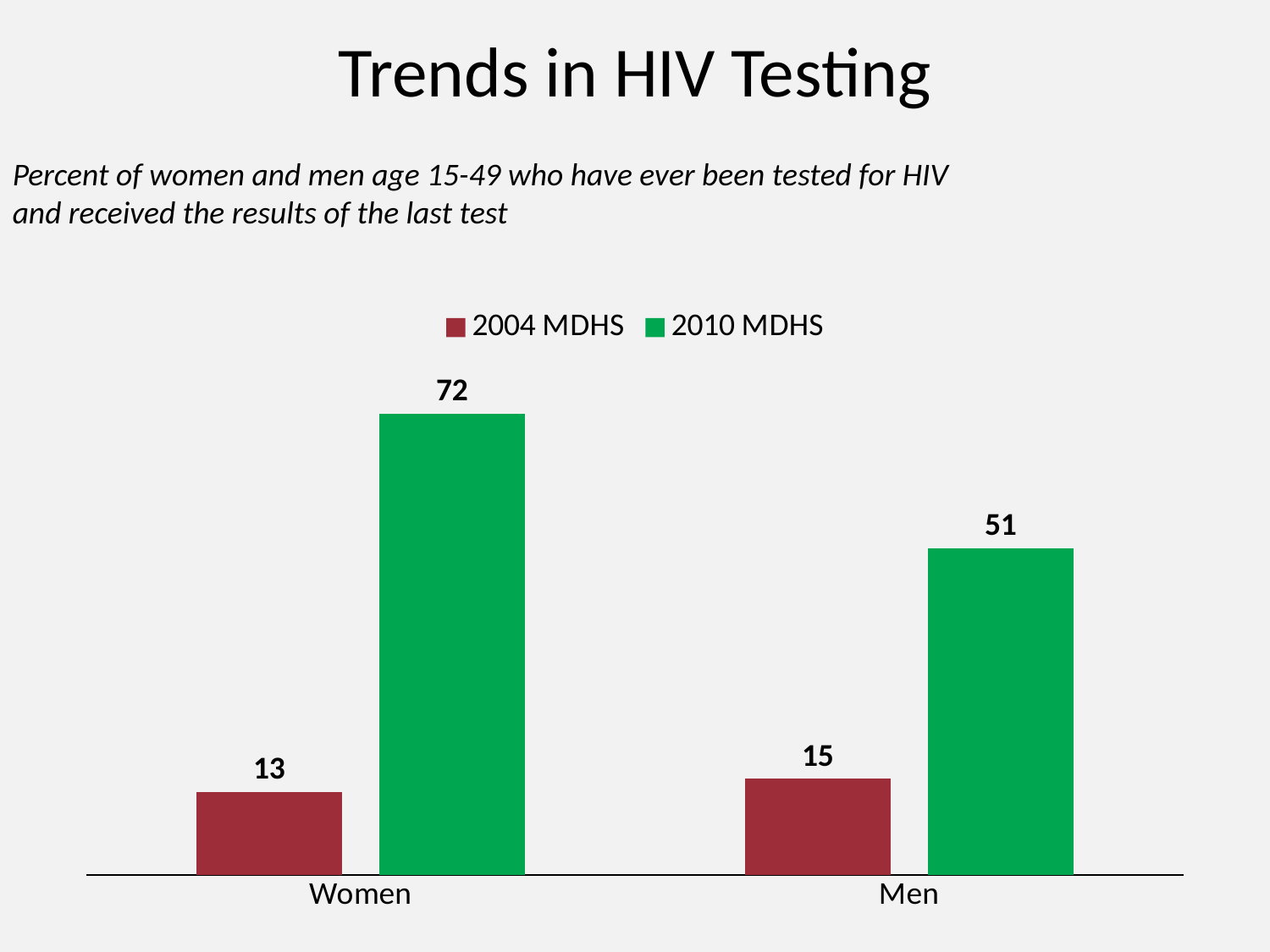

# Trends in HIV Testing
Percent of women and men age 15-49 who have ever been tested for HIV and received the results of the last test

### Chart

| Category | 2004 MDHS | 2010 MDHS |
|---|---|---|
| Women | 13.0 | 72.0 |
| Men | 15.0 | 51.0 |